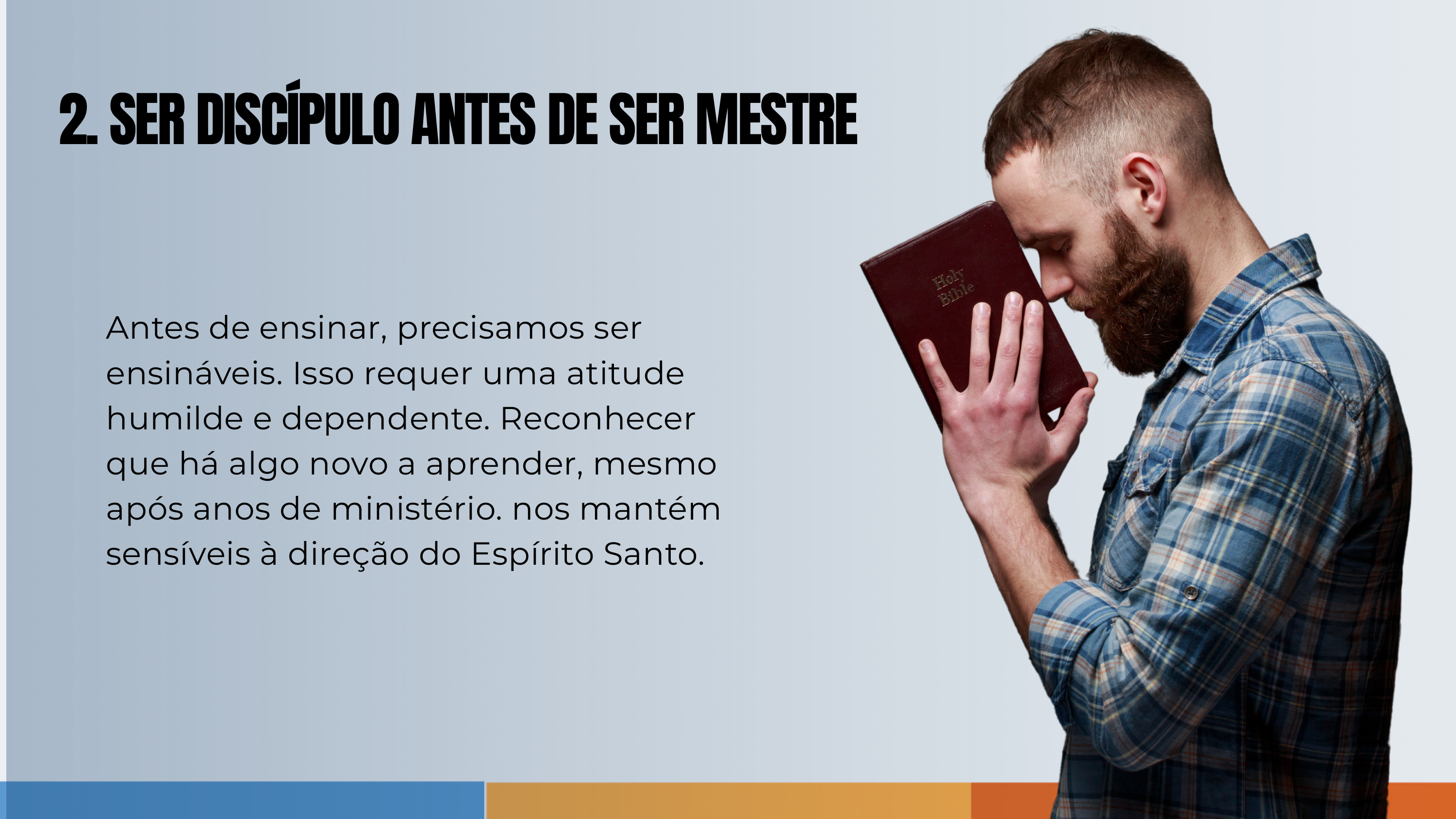

2. SER DISCÍPULO ANTES DE SER MESTRE
Antes de ensinar, precisamos ser ensináveis. Isso requer uma atitude humilde e dependente. Reconhecer que há algo novo a aprender, mesmo após anos de ministério. nos mantém sensíveis à direção do Espírito Santo.